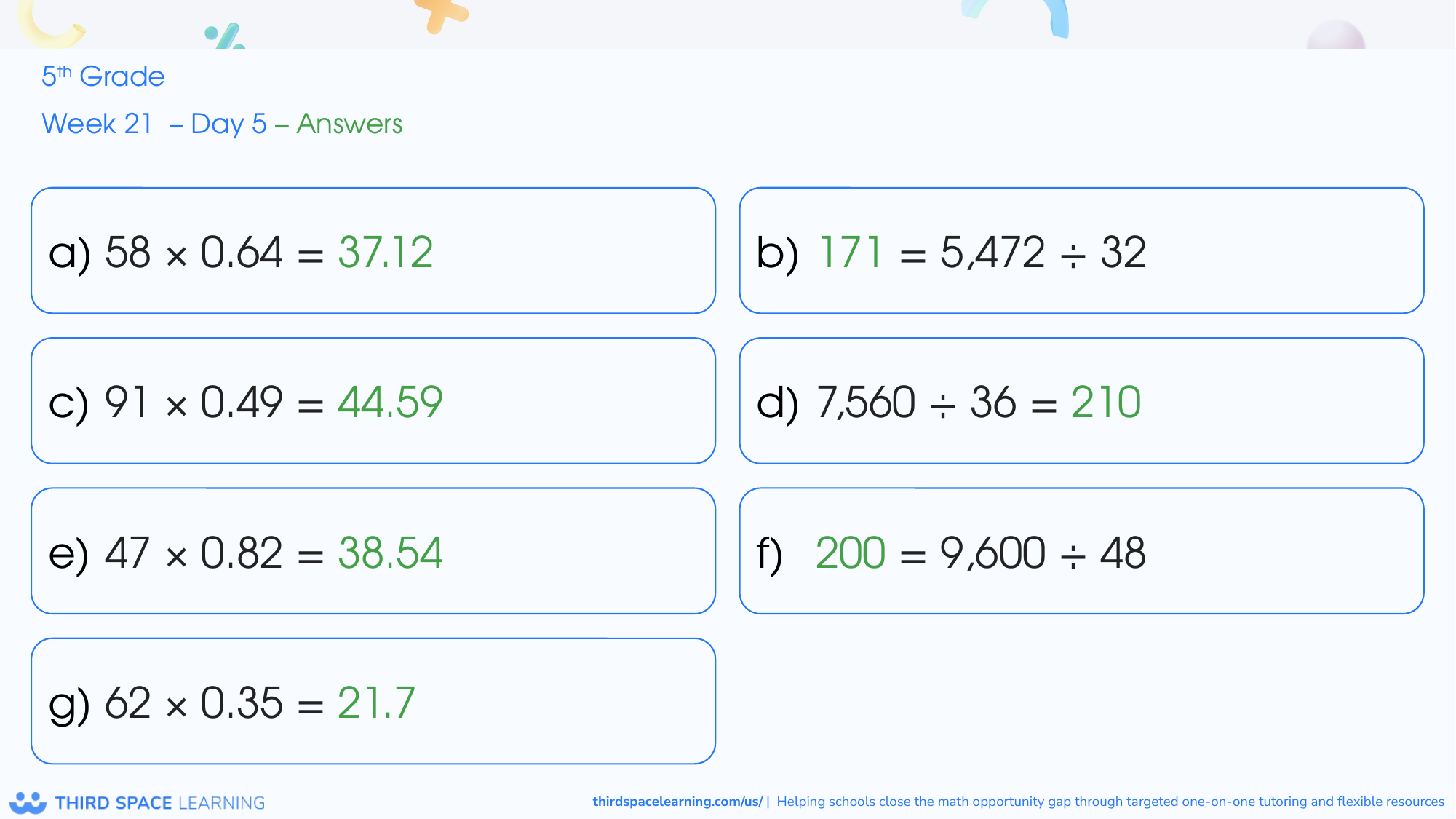

5th Grade
Week 21  – Day 5 – Answers
58 × 0.64 = 37.12
171 = 5,472 ÷ 32
91 × 0.49 = 44.59
7,560 ÷ 36 = 210
47 × 0.82 = 38.54
200 = 9,600 ÷ 48
62 × 0.35 = 21.7